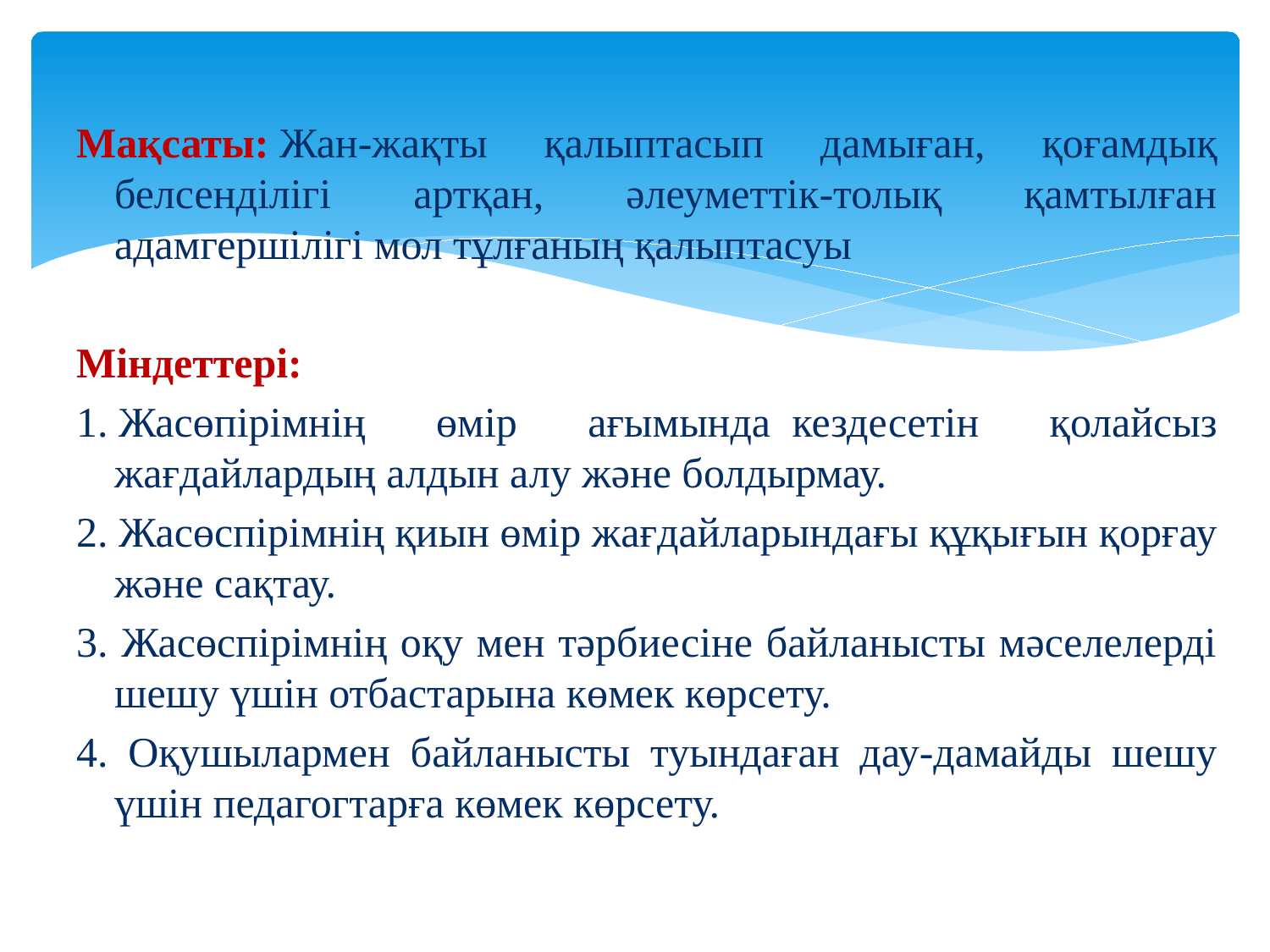

Мақсаты: Жан-жақты қалыптасып дамыған, қоғамдық белсенділігі артқан, әлеуметтік-толық қамтылған адамгершілігі мол тұлғаның қалыптасуы

Міндеттері:
1. Жасөпірімнің өмір ағымында  кездесетін қолайсыз жағдайлардың алдын алу және болдырмау.
2. Жасөспірімнің қиын өмір жағдайларындағы құқығын қорғау және сақтау.
3. Жасөспірімнің оқу мен тәрбиесіне байланысты мәселелерді шешу үшін отбастарына көмек көрсету.
4. Оқушылармен байланысты туындаған дау-дамайды шешу үшін педагогтарға көмек көрсету.